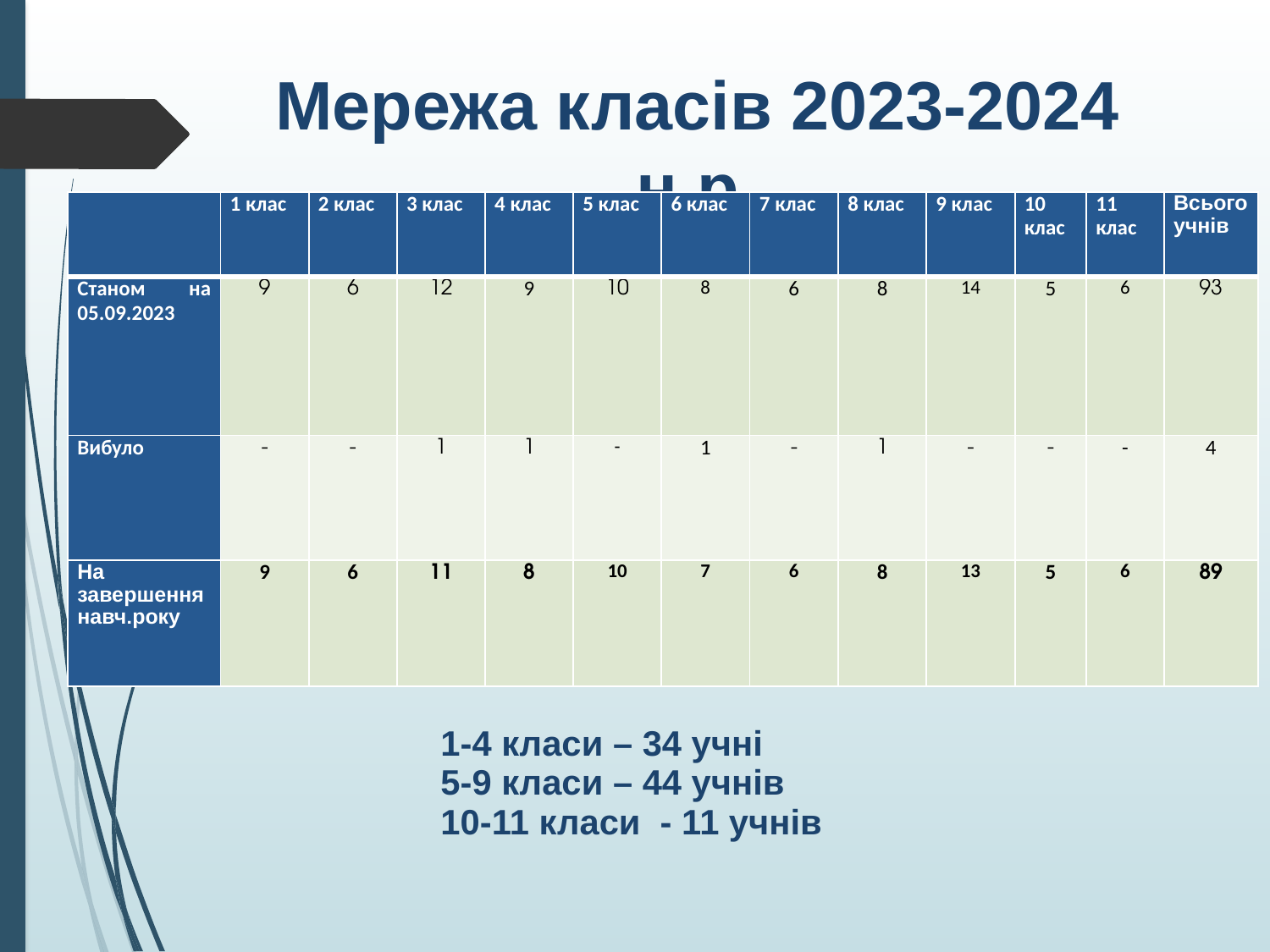

# Мережа класів 2023-2024 н.р.
|  | 1 клас | 2 клас | 3 клас | 4 клас | 5 клас | 6 клас | 7 клас | 8 клас | 9 клас | 10 клас | 11 клас | Всього учнів |
| --- | --- | --- | --- | --- | --- | --- | --- | --- | --- | --- | --- | --- |
| Станом на 05.09.2023 | 9 | 6 | 12 | 9 | 10 | 8 | 6 | 8 | 14 | 5 | 6 | 93 |
| Вибуло | - | - | 1 | 1 | - | 1 | - | 1 | - | - | - | 4 |
| На завершення навч.року | 9 | 6 | 11 | 8 | 10 | 7 | 6 | 8 | 13 | 5 | 6 | 89 |
1-4 класи – 34 учні
5-9 класи – 44 учнів
10-11 класи  - 11 учнів